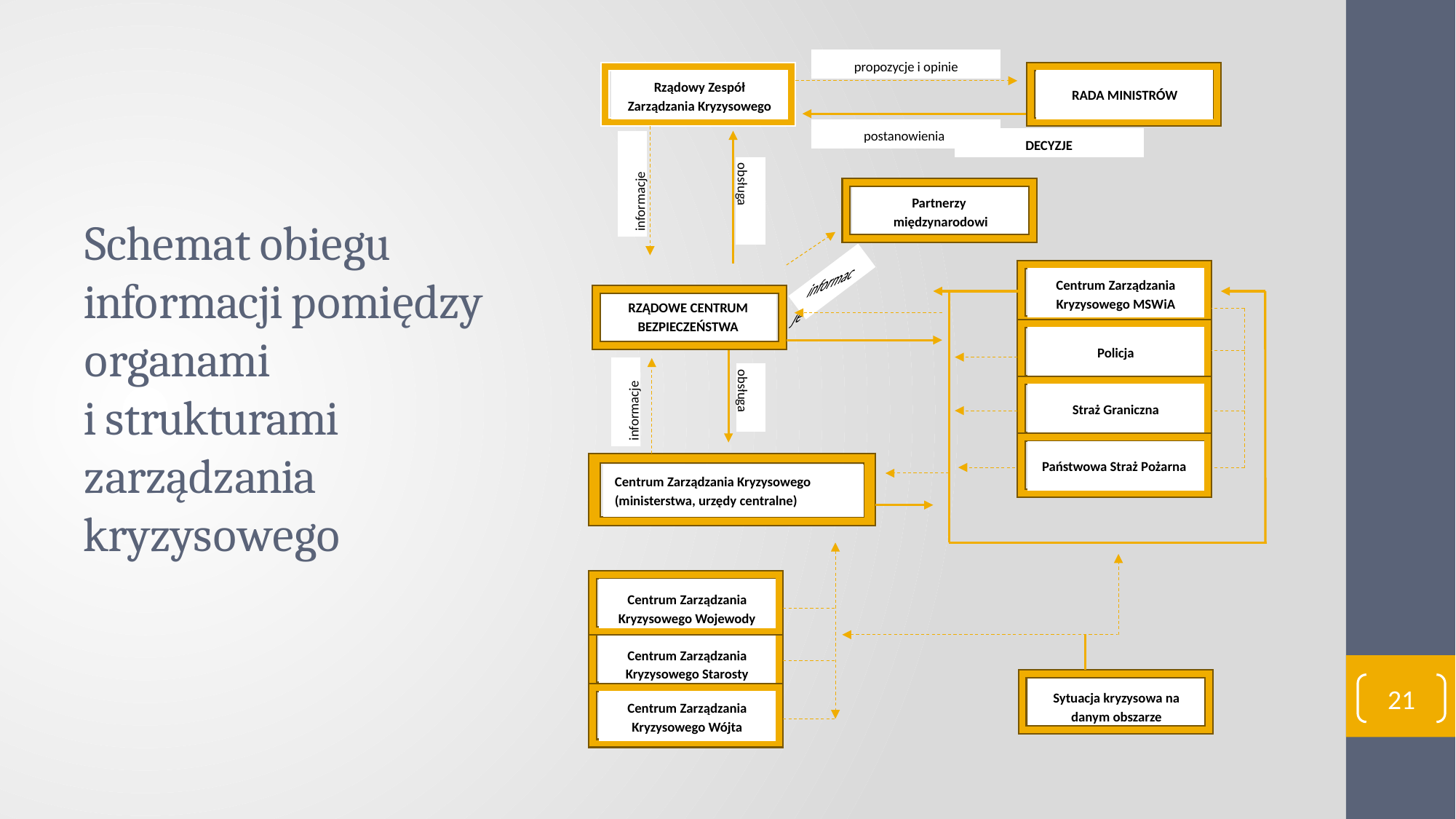

# Schemat obiegu informacji pomiędzy organami i strukturami zarządzania kryzysowego
propozycje i opinie

Rządowy Zespół Zarządzania Kryzysowego

RADA MINISTRÓW
DECYZJE
postanowienia
informacje

Partnerzy
międzynarodowi
obsługa

RZĄDOWE CENTRUM BEZPIECZEŃSTWA
informacje

Centrum Zarządzania Kryzysowego MSWiA

Policja

Straż Graniczna

Państwowa Straż Pożarna
obsługa
informacje

Centrum Zarządzania Kryzysowego (ministerstwa, urzędy centralne)

Centrum Zarządzania Kryzysowego Wojewody

Centrum Zarządzania Kryzysowego Starosty

Centrum Zarządzania Kryzysowego Wójta

Sytuacja kryzysowa na danym obszarze
21